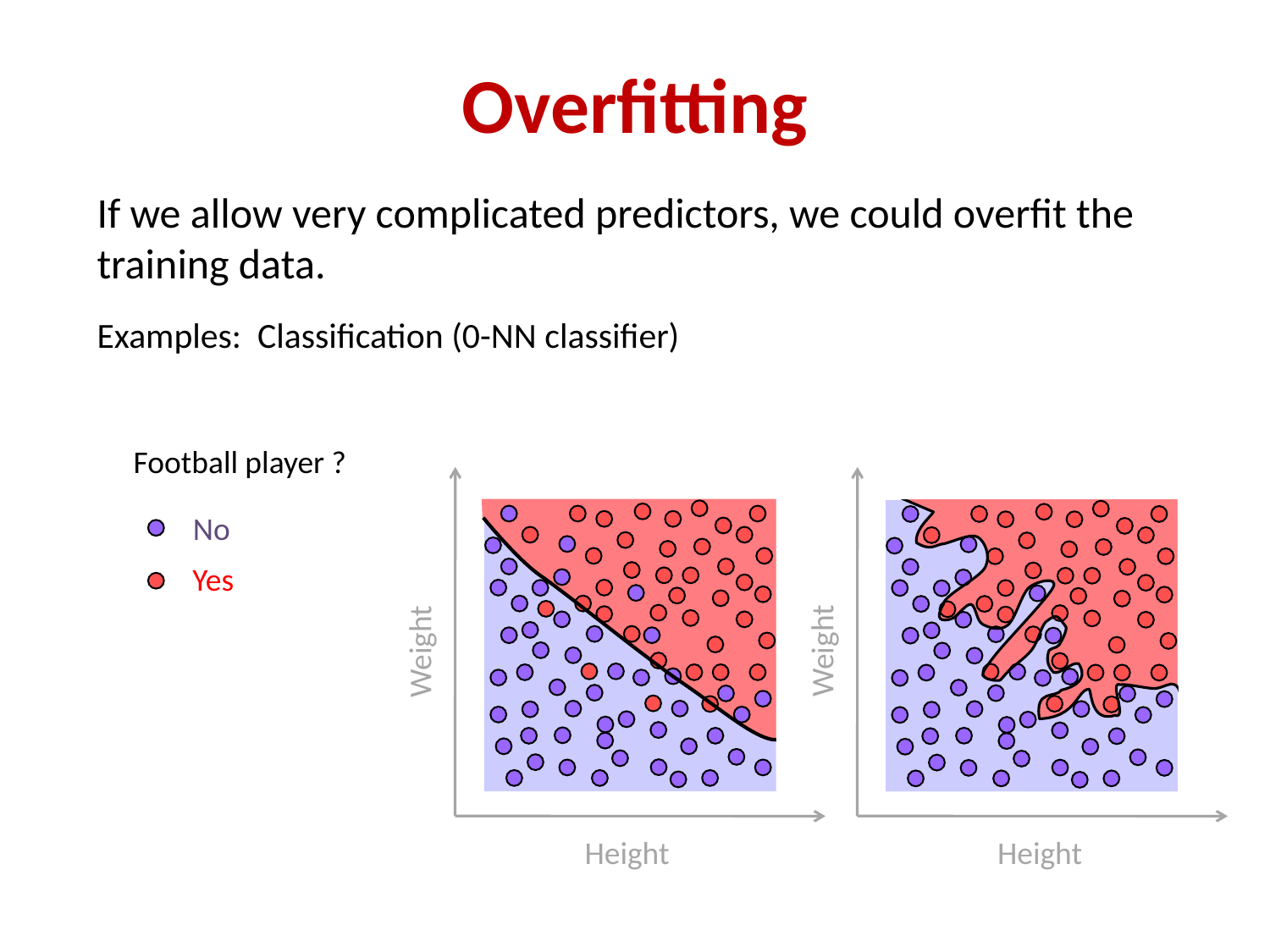

# Overfitting
If we allow very complicated predictors, we could overfit the training data.

Examples:  Classification (0-NN classifier)

Football player ?

No

Yes

Weight
Weight
Height
Height
TexPoint fonts used in EMF.
Read the TexPoint manual before you delete this box.: AAAAAAA